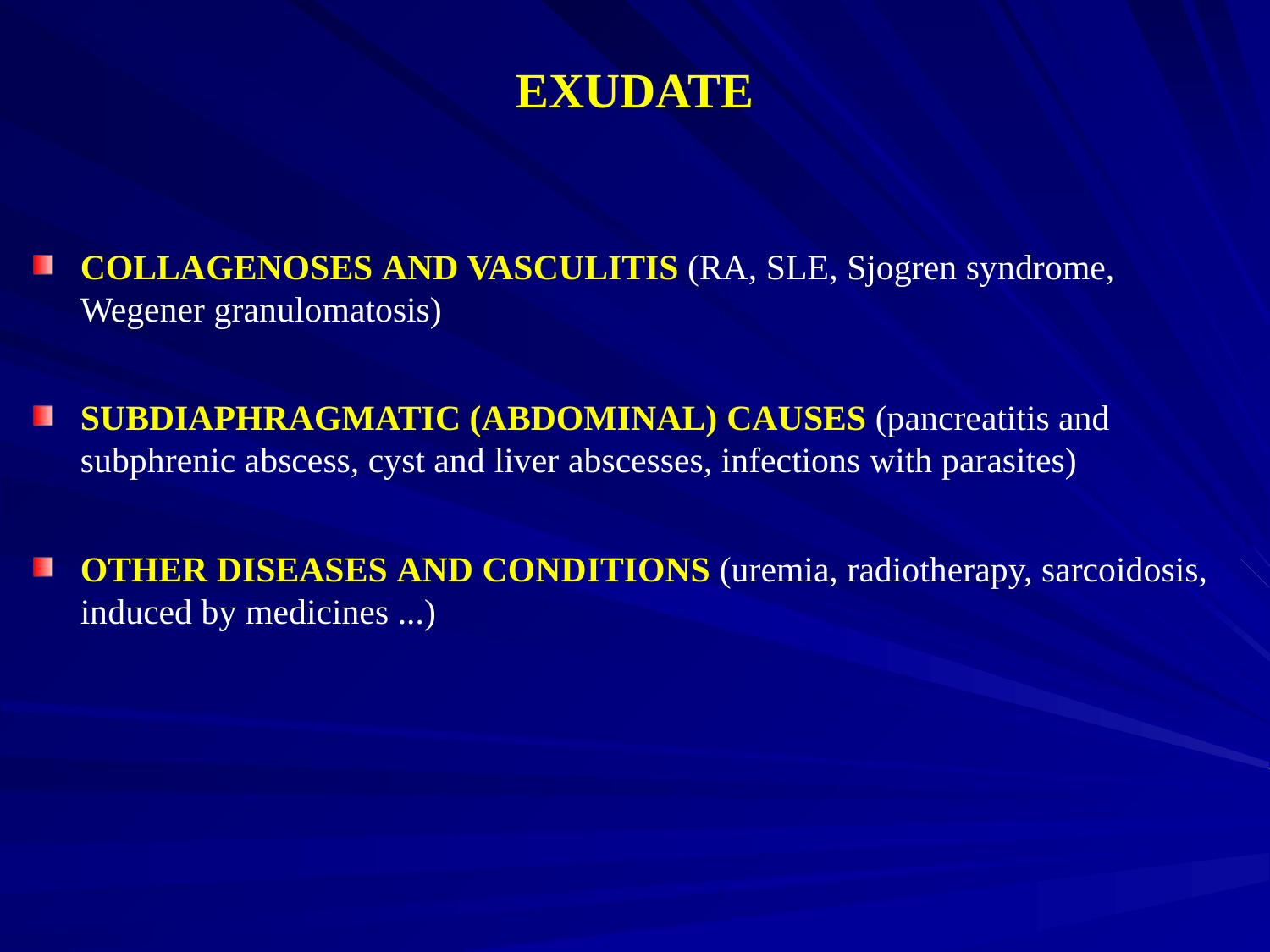

# EXUDATE
COLLAGENOSES AND VASCULITIS (RA, SLE, Sjogren syndrome, Wegener granulomatosis)

SUBDIAPHRAGMATIC (ABDOMINAL) CAUSES (pancreatitis and subphrenic abscess, cyst and liver abscesses, infections with parasites)

OTHER DISEASES AND CONDITIONS (uremia, radiotherapy, sarcoidosis, induced by medicines ...)